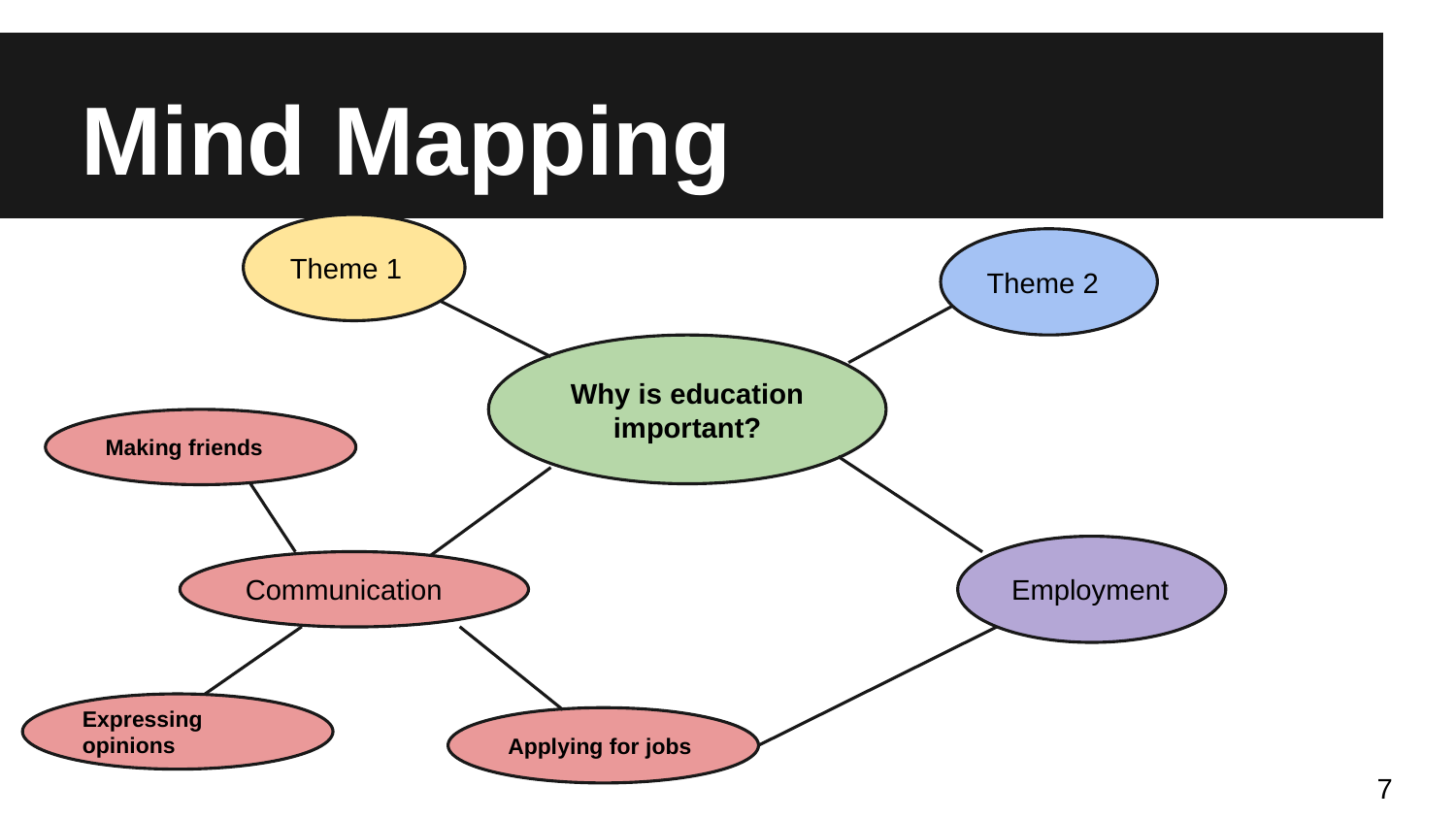

#
Mind Mapping
Theme 1
Theme 2
Why is education important?
Making friends
Employment
Communication

Expressing opinions
Applying for jobs
7